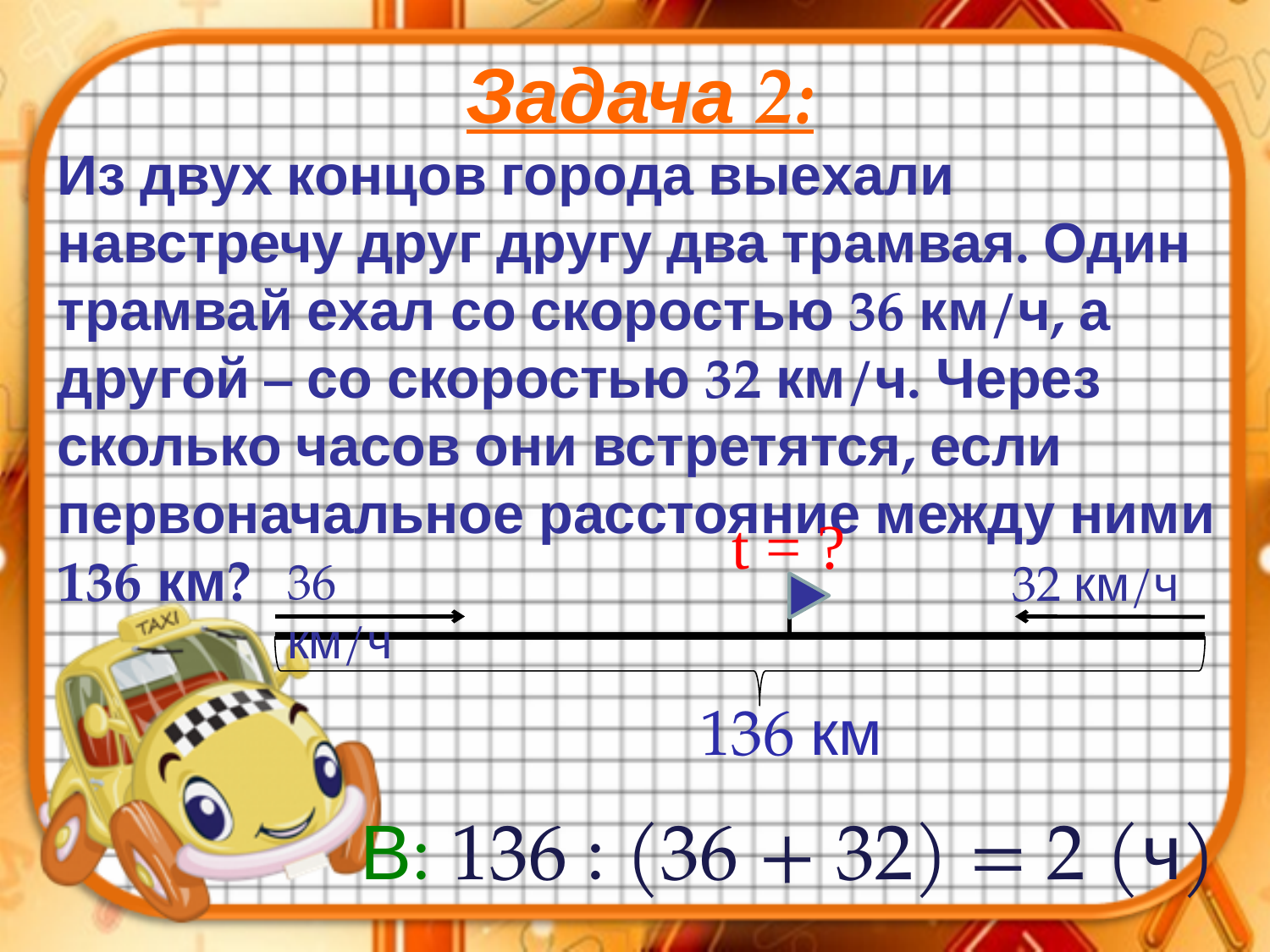

Задача 2:
Из двух концов города выехали навстречу друг другу два трамвая. Один трамвай ехал со скоростью 36 км/ч, а другой – со скоростью 32 км/ч. Через сколько часов они встретятся, если первоначальное расстояние между ними 136 км?

t = ?
36 км/ч
32 км/ч

136 км
В: 136 : (36 + 32) = 2 (ч)